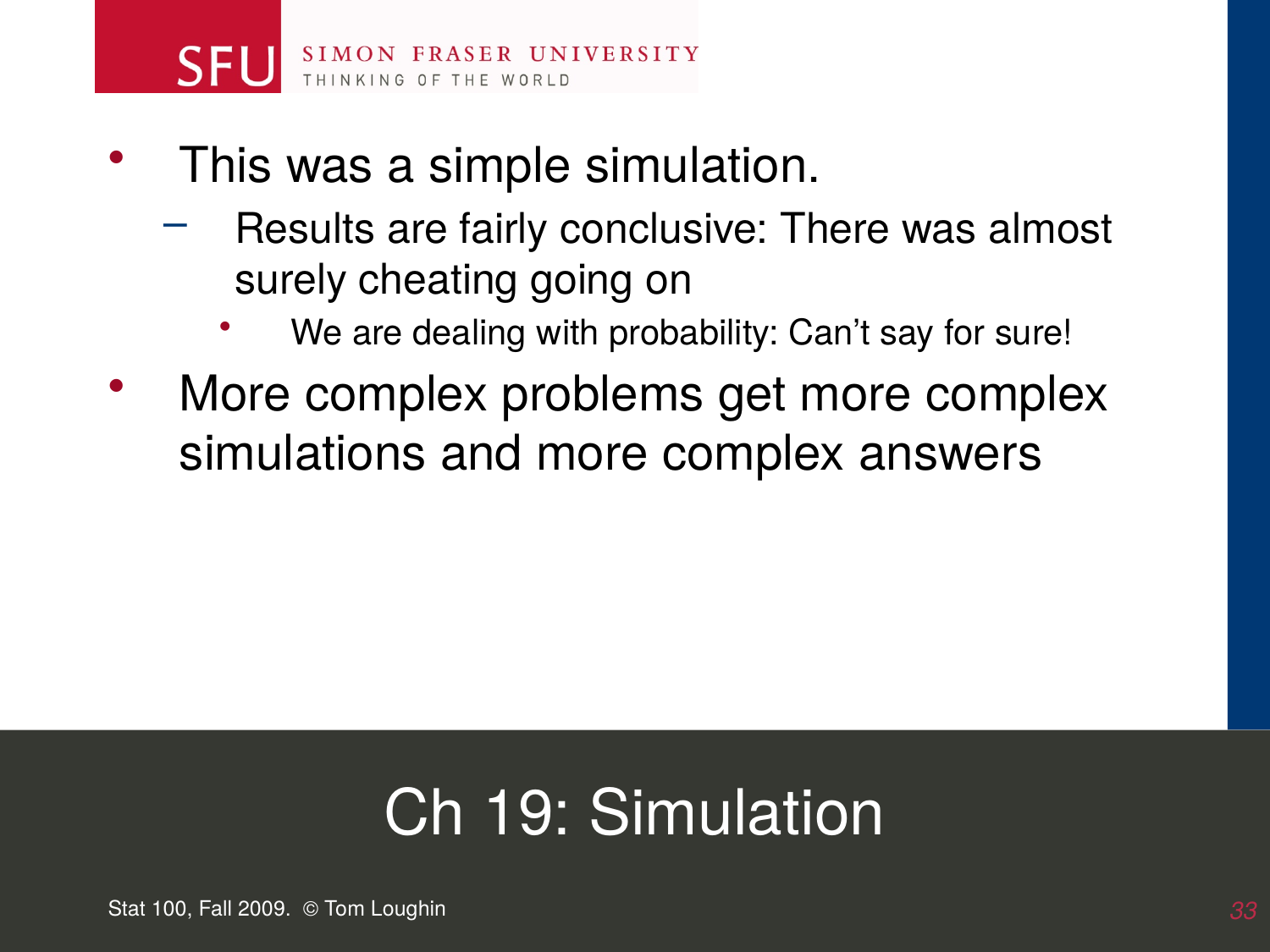

This was a simple simulation.
Results are fairly conclusive: There was almost surely cheating going on
We are dealing with probability: Can’t say for sure!
More complex problems get more complex simulations and more complex answers

# Ch 19: Simulation
Stat 100, Fall 2009.  © Tom Loughin
33